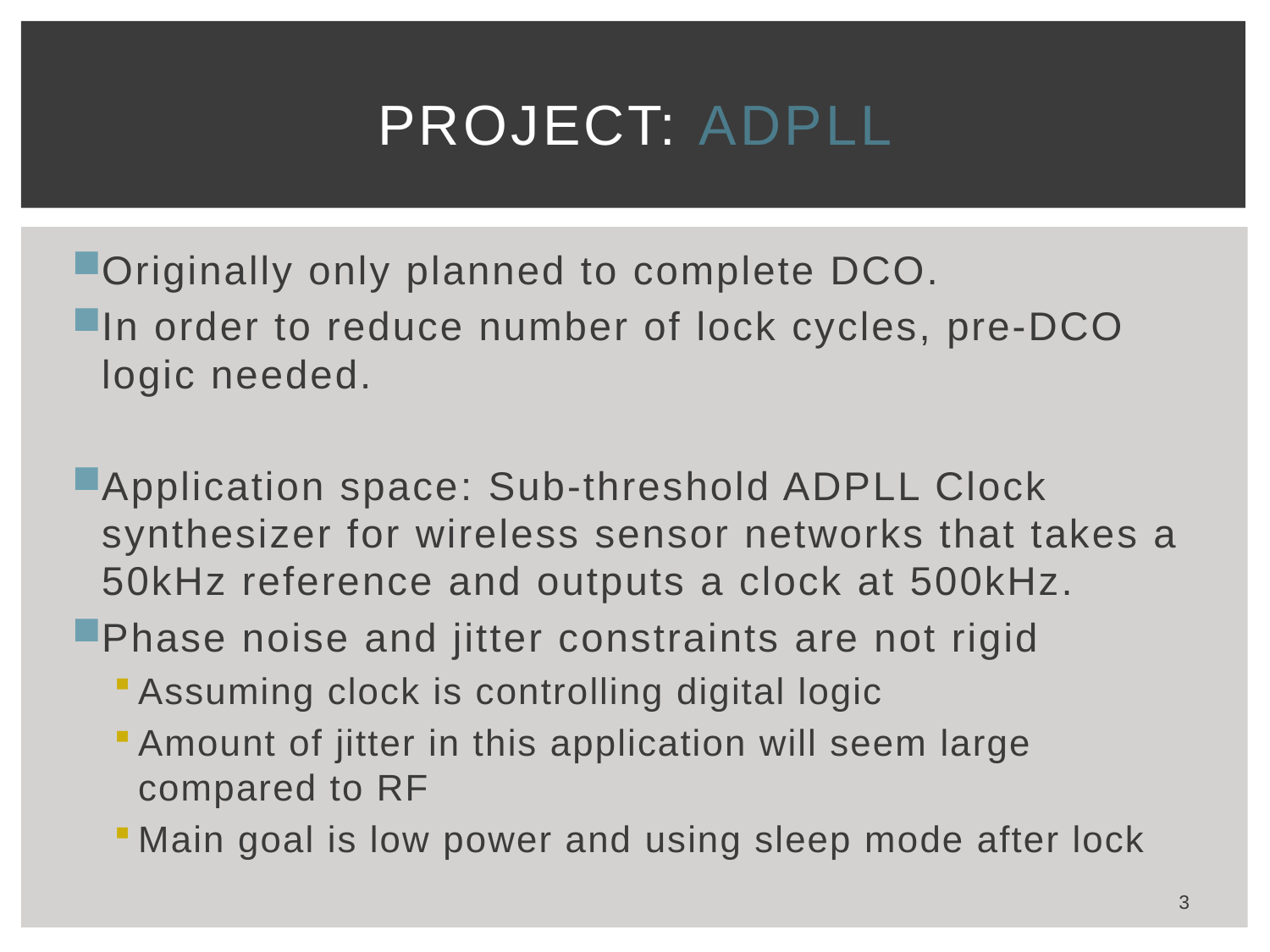

# PROJECT: ADPLL
Originally only planned to complete DCO.
In order to reduce number of lock cycles, pre-DCO logic needed.

Application space: Sub-threshold ADPLL Clock synthesizer for wireless sensor networks that takes a 50kHz reference and outputs a clock at 500kHz.
Phase noise and jitter constraints are not rigid
Assuming clock is controlling digital logic
Amount of jitter in this application will seem large compared to RF
Main goal is low power and using sleep mode after lock

3